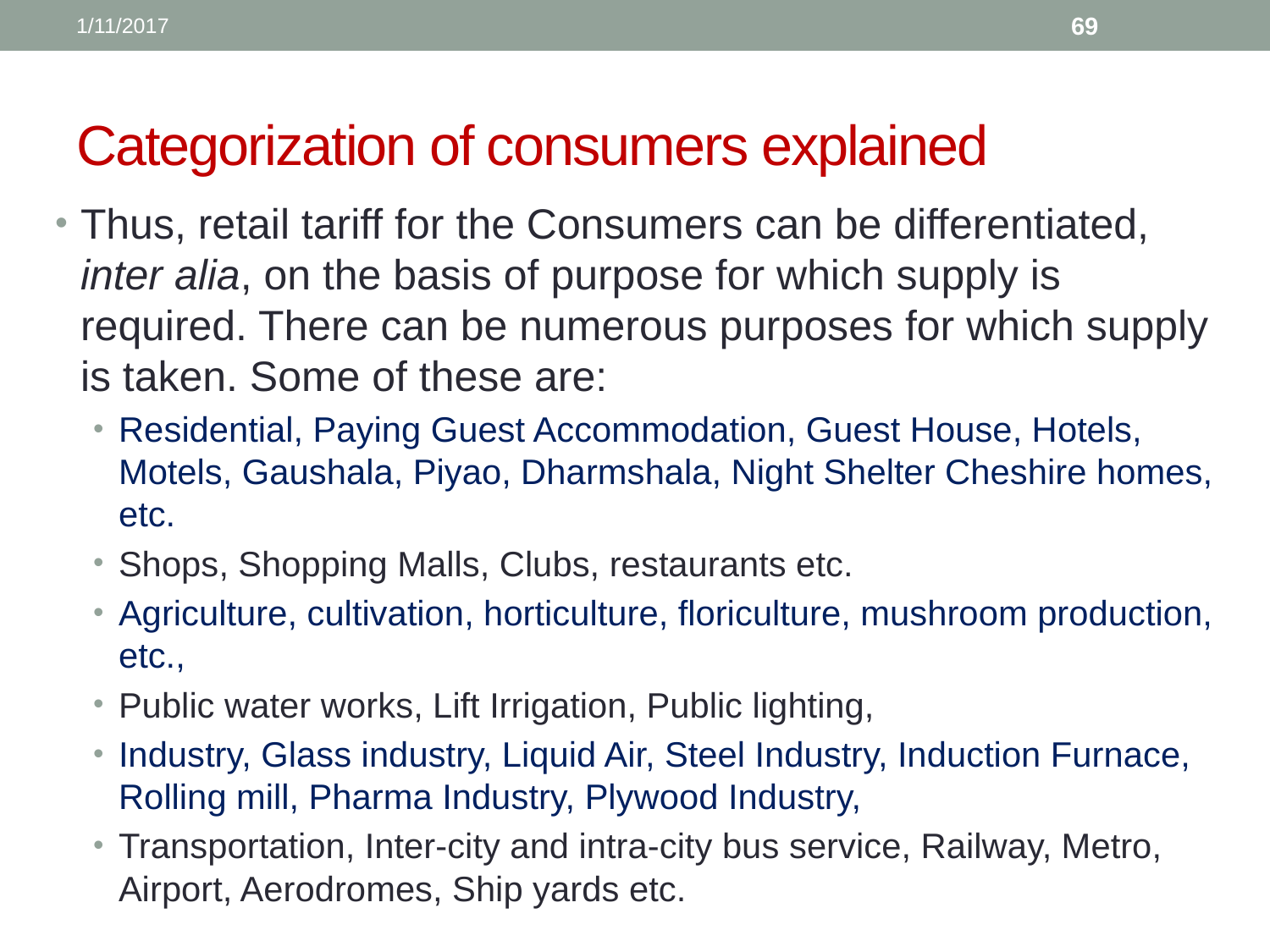

1/11/2017
69
# Categorization of consumers explained
Thus, retail tariff for the Consumers can be differentiated, inter alia, on the basis of purpose for which supply is required. There can be numerous purposes for which supply is taken. Some of these are:
Residential, Paying Guest Accommodation, Guest House, Hotels, Motels, Gaushala, Piyao, Dharmshala, Night Shelter Cheshire homes, etc.
Shops, Shopping Malls, Clubs, restaurants etc.
Agriculture, cultivation, horticulture, floriculture, mushroom production, etc.,
Public water works, Lift Irrigation, Public lighting,
Industry, Glass industry, Liquid Air, Steel Industry, Induction Furnace, Rolling mill, Pharma Industry, Plywood Industry,
Transportation, Inter-city and intra-city bus service, Railway, Metro, Airport, Aerodromes, Ship yards etc.